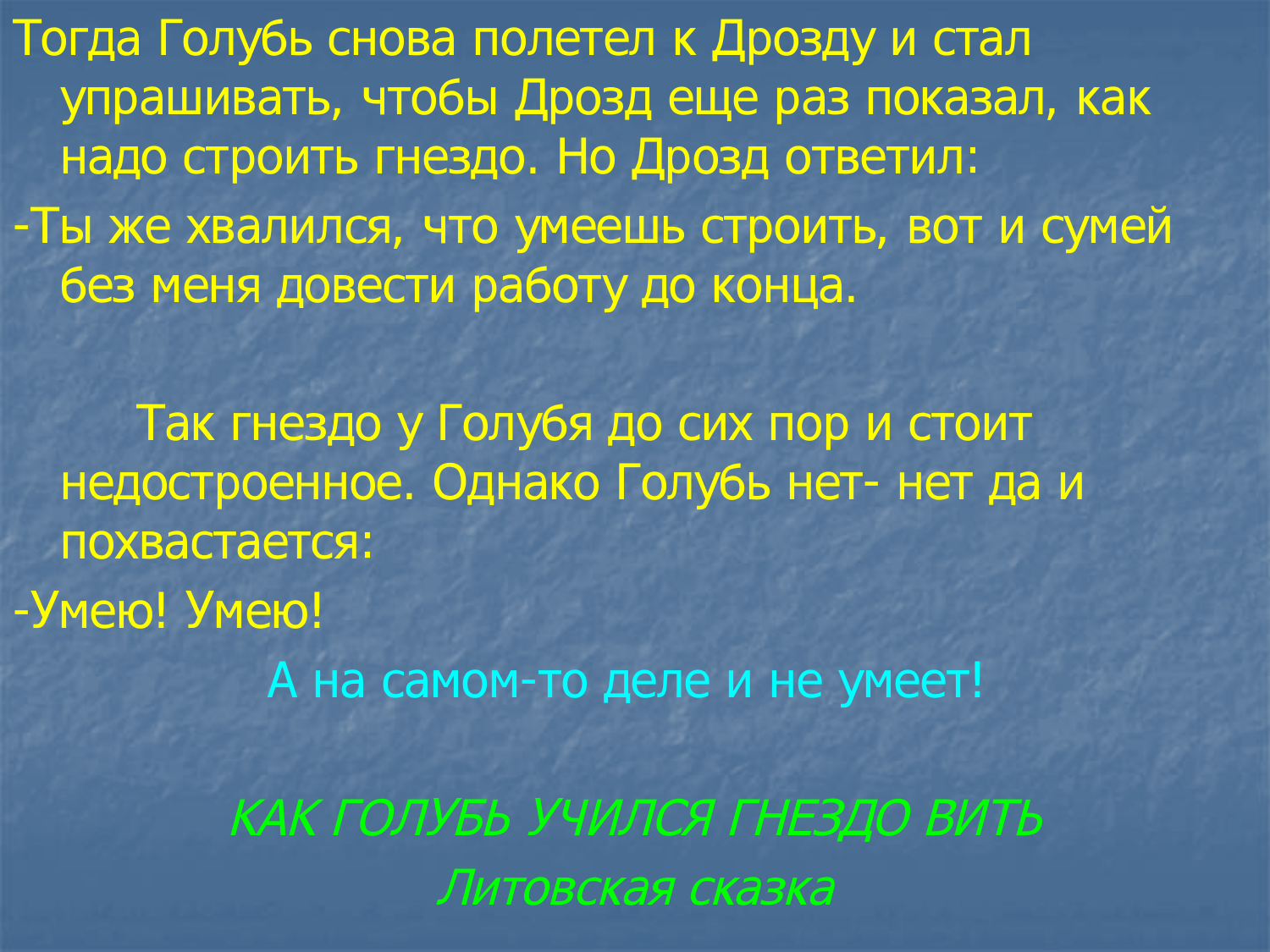

Тогда Голубь снова полетел к Дрозду и стал упрашивать, чтобы Дрозд еще раз показал, как надо строить гнездо. Но Дрозд ответил:
-Ты же хвалился, что умеешь строить, вот и сумей без меня довести работу до конца.

        Так гнездо у Голубя до сих пор и стоит недостроенное. Однако Голубь нет- нет да и похвастается:
-Умею! Умею!
А на самом-то деле и не умеет!

КАК ГОЛУБЬ УЧИЛСЯ ГНЕЗДО ВИТЬ
Литовская сказка